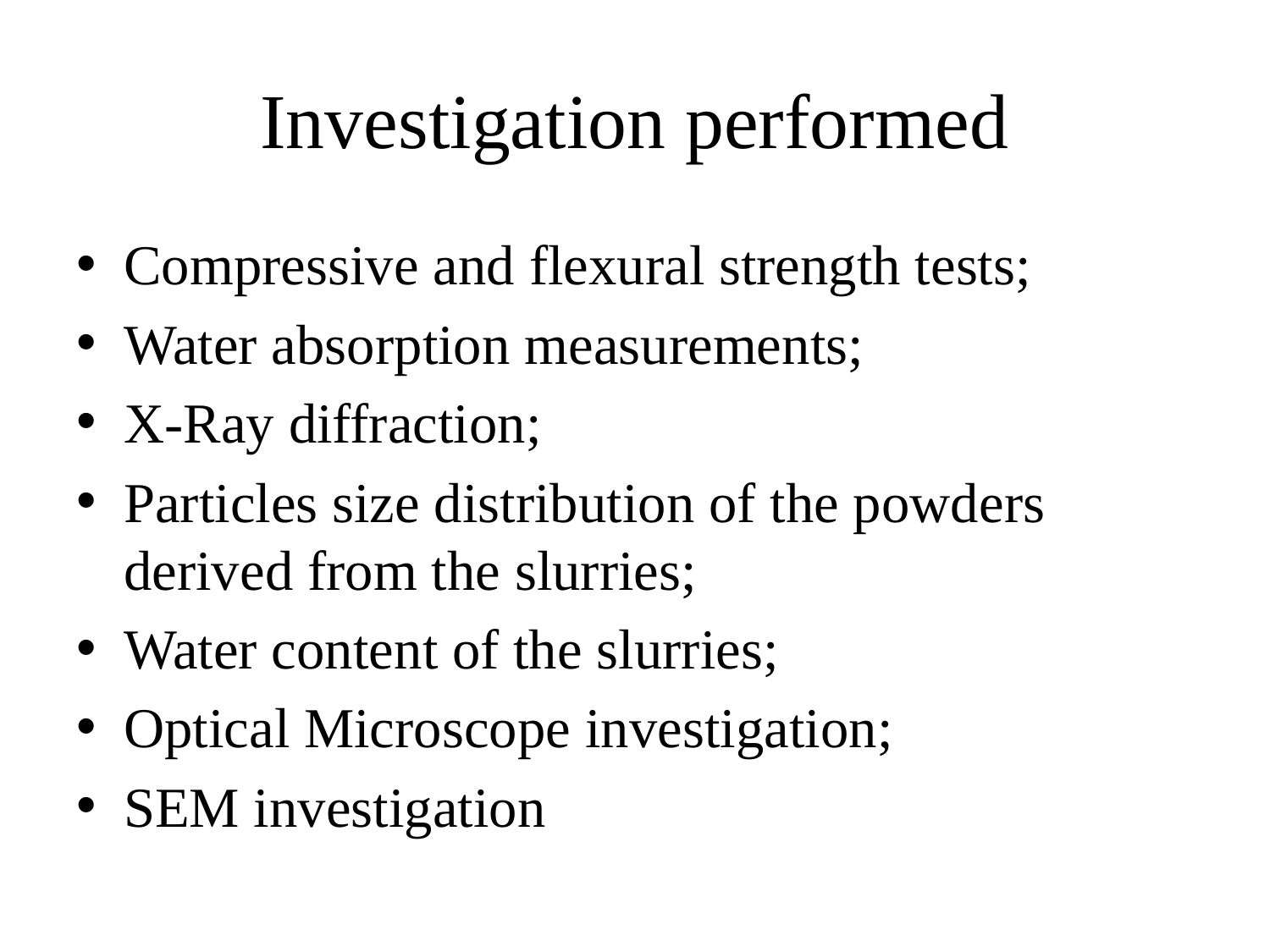

# Investigation performed
Compressive and flexural strength tests;
Water absorption measurements;
X-Ray diffraction;
Particles size distribution of the powders derived from the slurries;
Water content of the slurries;
Optical Microscope investigation;
SEM investigation